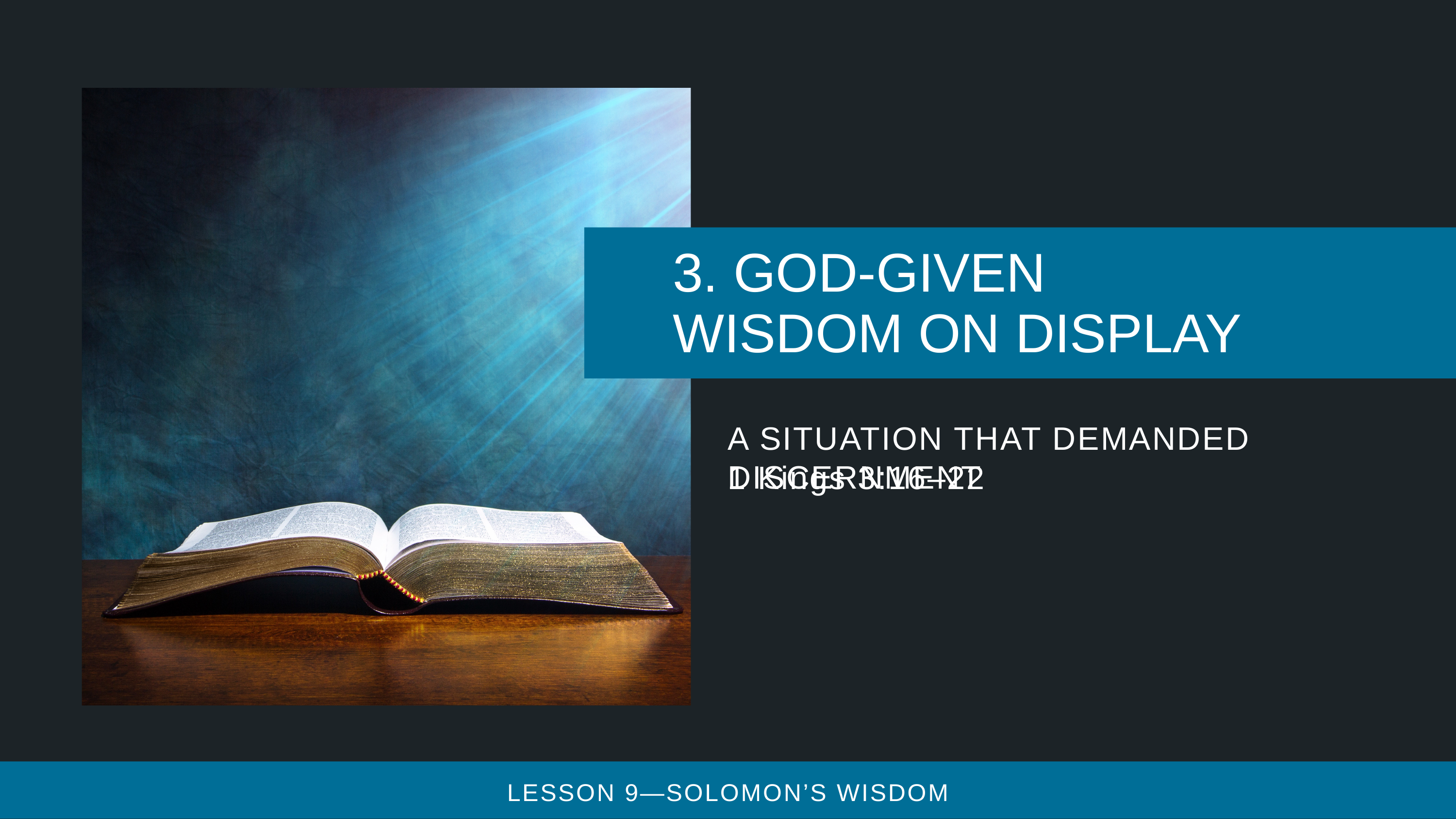

A SITUATION THAT DEMANDED DISCERNMENT
1 Kings 3:16–22